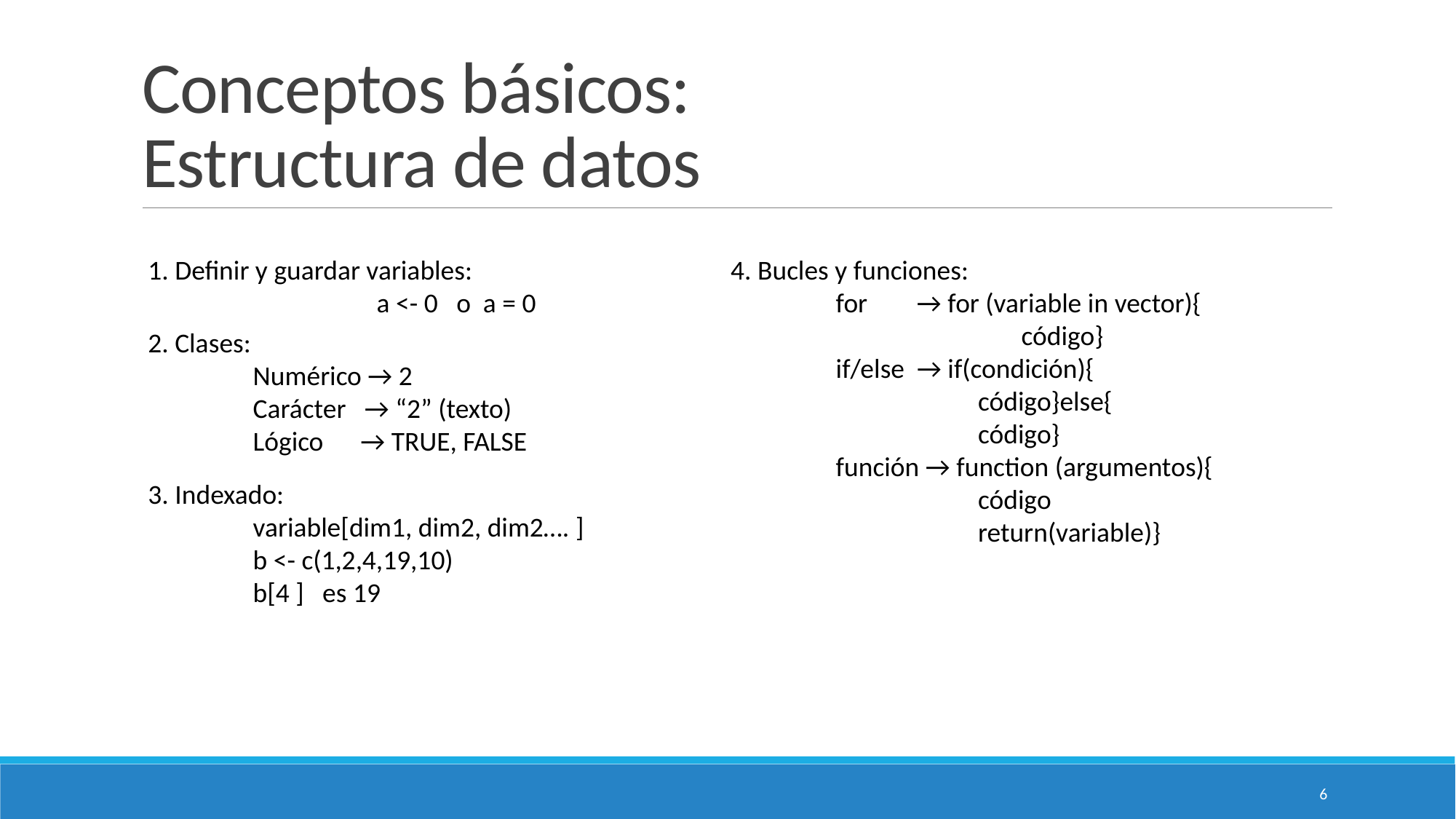

# Conceptos básicos: Estructura de datos
 1. Definir y guardar variables:
                                      a <- 0   o  a = 0
 4. Bucles y funciones:
                  for        → for (variable in vector){
                                                código}
                  if/else  → if(condición){
                                         código}else{
                                         código}
                  función → function (argumentos){
                                         código
                                         return(variable)}

 2. Clases:
                  Numérico → 2
                  Carácter   → “2” (texto)
                  Lógico      → TRUE, FALSE

 3. Indexado:
                  variable[dim1, dim2, dim2…. ]
                  b <- c(1,2,4,19,10)
                  b[4 ]   es 19
6